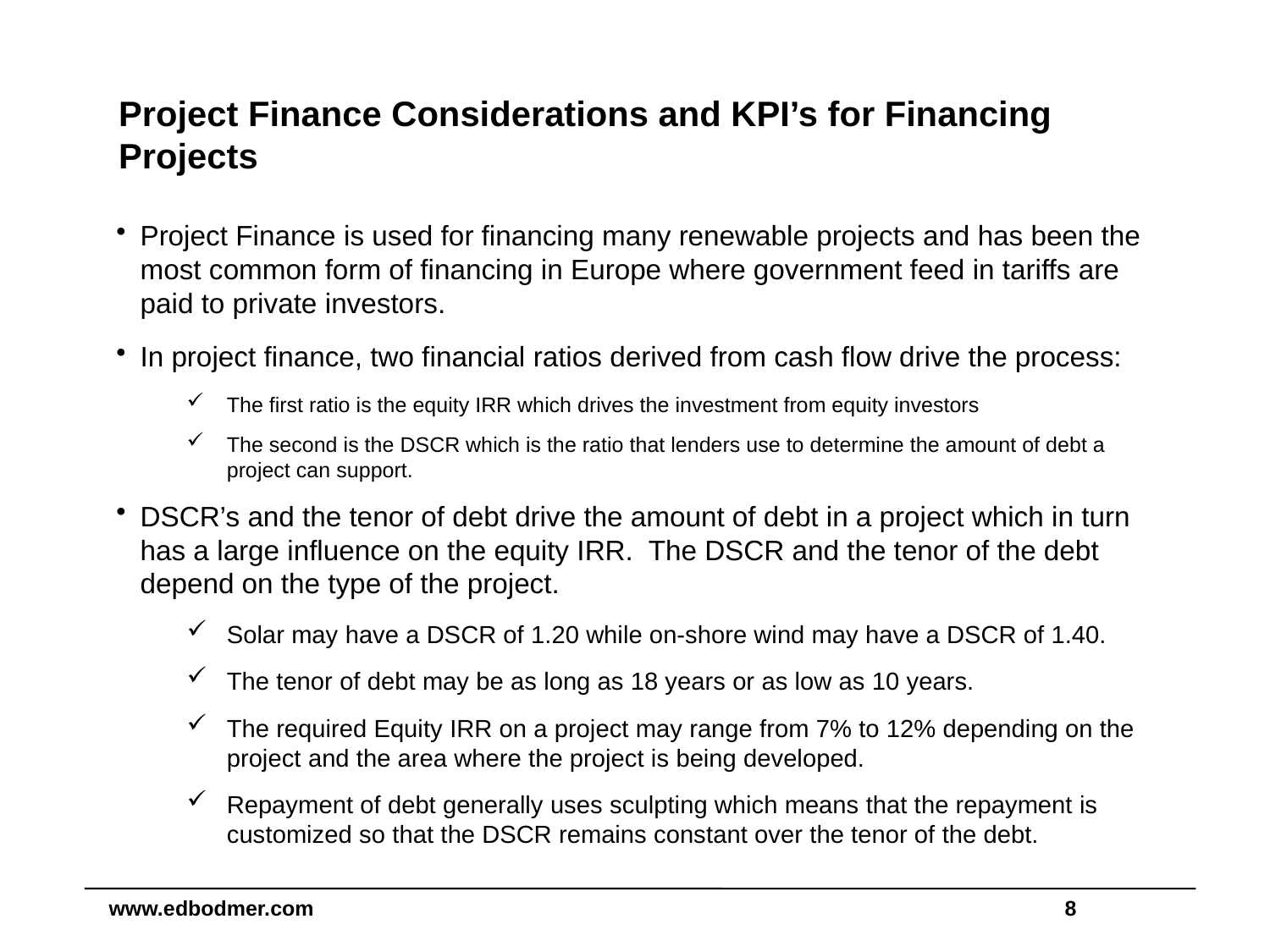

# Project Finance Considerations and KPI’s for Financing Projects
Project Finance is used for financing many renewable projects and has been the most common form of financing in Europe where government feed in tariffs are paid to private investors.
In project finance, two financial ratios derived from cash flow drive the process:
The first ratio is the equity IRR which drives the investment from equity investors
The second is the DSCR which is the ratio that lenders use to determine the amount of debt a project can support.
DSCR’s and the tenor of debt drive the amount of debt in a project which in turn has a large influence on the equity IRR.  The DSCR and the tenor of the debt depend on the type of the project.
Solar may have a DSCR of 1.20 while on-shore wind may have a DSCR of 1.40.
The tenor of debt may be as long as 18 years or as low as 10 years.
The required Equity IRR on a project may range from 7% to 12% depending on the project and the area where the project is being developed.
Repayment of debt generally uses sculpting which means that the repayment is customized so that the DSCR remains constant over the tenor of the debt.